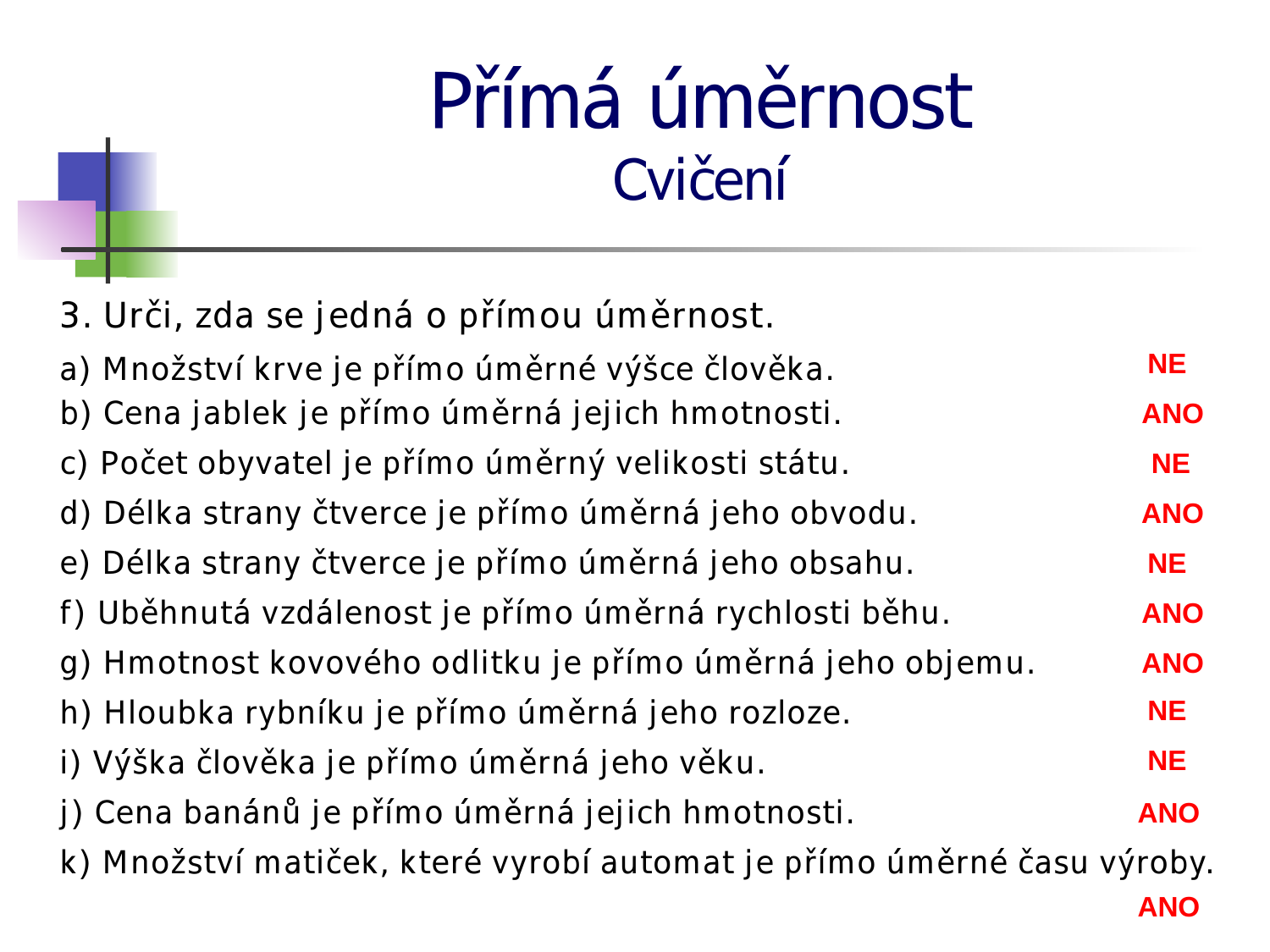

# Přímá úměrnost Cvičení
3. Urči, zda se jedná o přímou úměrnost.
NE
a) Množství krve je přímo úměrné výšce člověka.
b) Cena jablek je přímo úměrná jejich hmotnosti.
ANO
c) Počet obyvatel je přímo úměrný velikosti státu.
NE
d) Délka strany čtverce je přímo úměrná jeho obvodu.
ANO
e) Délka strany čtverce je přímo úměrná jeho obsahu.
NE
f) Uběhnutá vzdálenost je přímo úměrná rychlosti běhu.
ANO
g) Hmotnost kovového odlitku je přímo úměrná jeho objemu.
ANO
h) Hloubka rybníku je přímo úměrná jeho rozloze.
NE
i) Výška člověka je přímo úměrná jeho věku.
NE
j) Cena banánů je přímo úměrná jejich hmotnosti.
ANO
k) Množství matiček, které vyrobí automat je přímo úměrné času výroby.
ANO